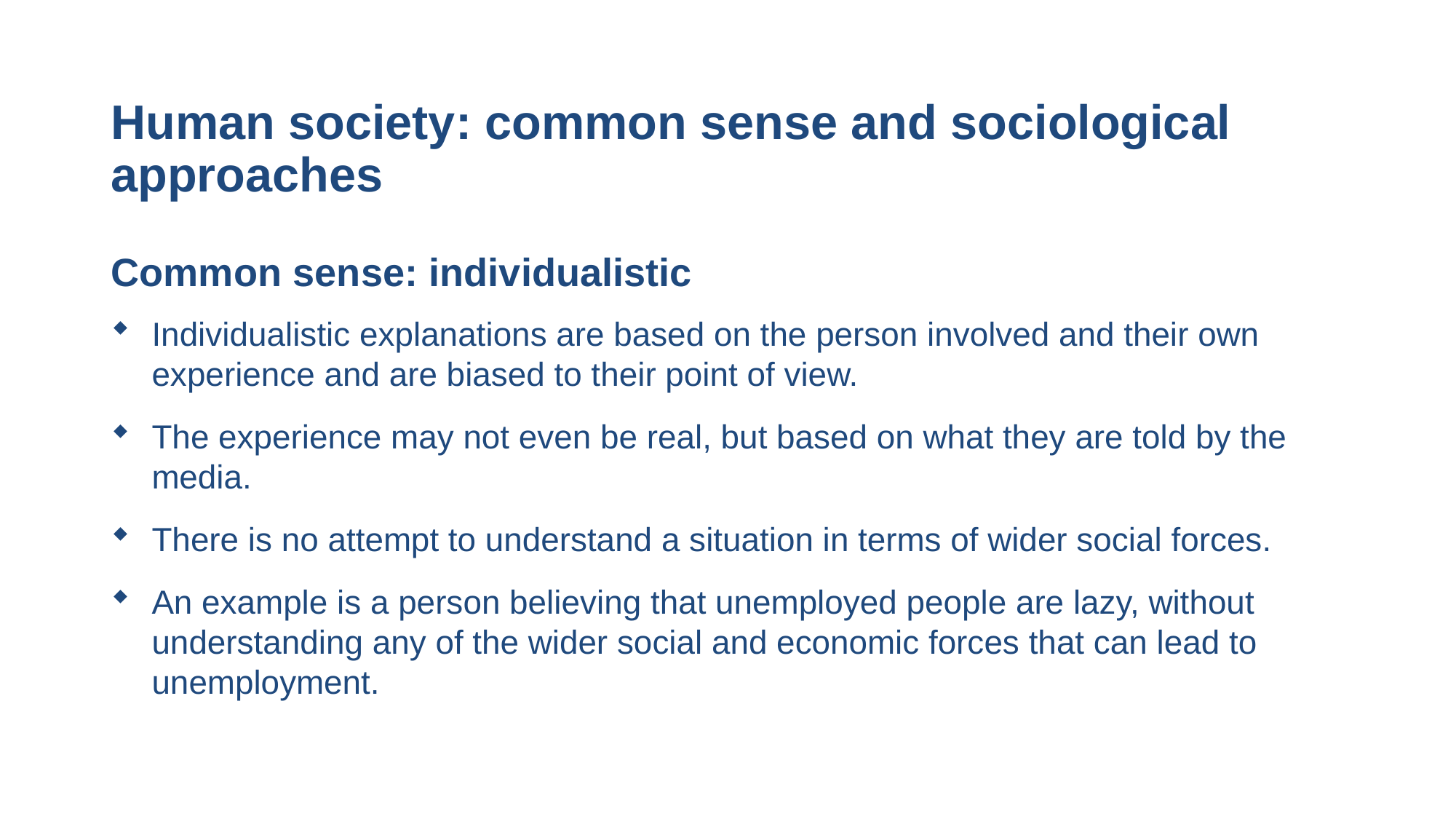

# Human society: common sense and sociological approaches
Common sense: individualistic
Individualistic explanations are based on the person involved and their own experience and are biased to their point of view.
The experience may not even be real, but based on what they are told by the media.
There is no attempt to understand a situation in terms of wider social forces.
An example is a person believing that unemployed people are lazy, without understanding any of the wider social and economic forces that can lead to unemployment.